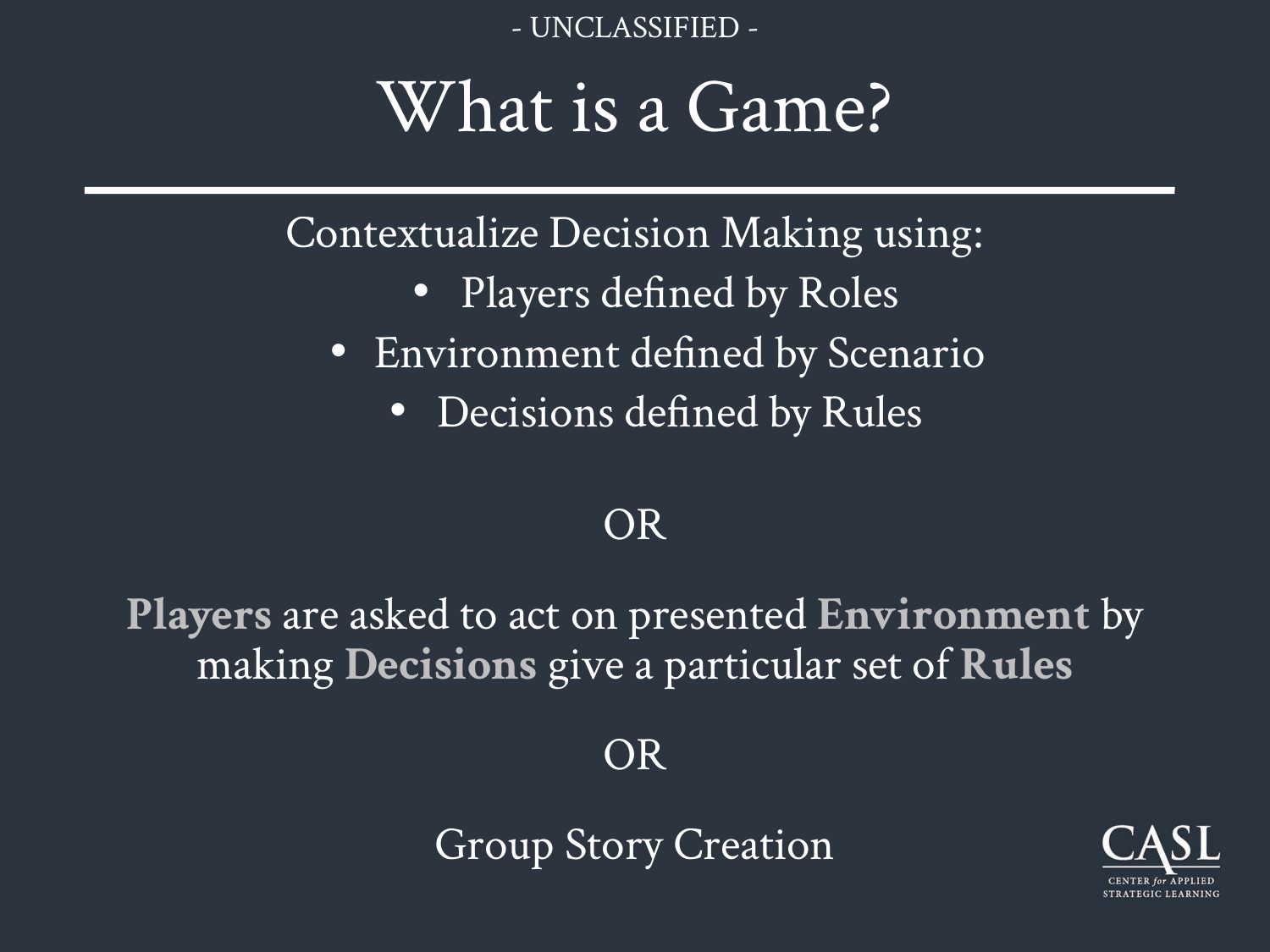

- UNCLASSIFIED -
# What is a Game?

Contextualize Decision Making using:
Players defined by Roles
Environment defined by Scenario
Decisions defined by Rules

OR

Players are asked to act on presented Environment by making Decisions give a particular set of Rules

OR

Group Story Creation